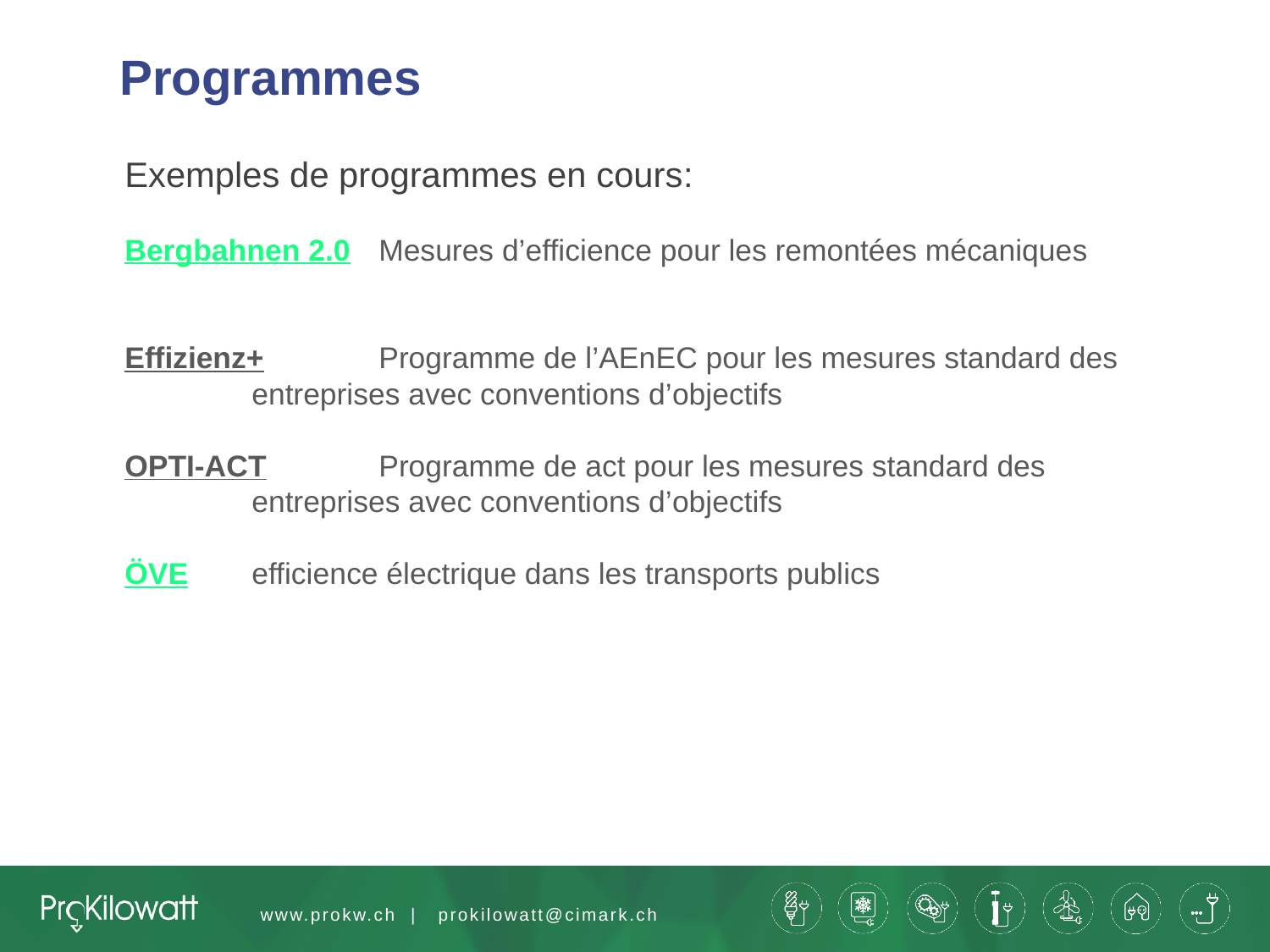

# Programmes
Exemples de programmes en cours:

Bergbahnen 2.0	Mesures d’efficience pour les remontées mécaniques

Effizienz+	Programme de l’AEnEC pour les mesures standard des
	entreprises avec conventions d’objectifs

OPTI-ACT	Programme de act pour les mesures standard des
	entreprises avec conventions d’objectifs

ÖVE	efficience électrique dans les transports publics